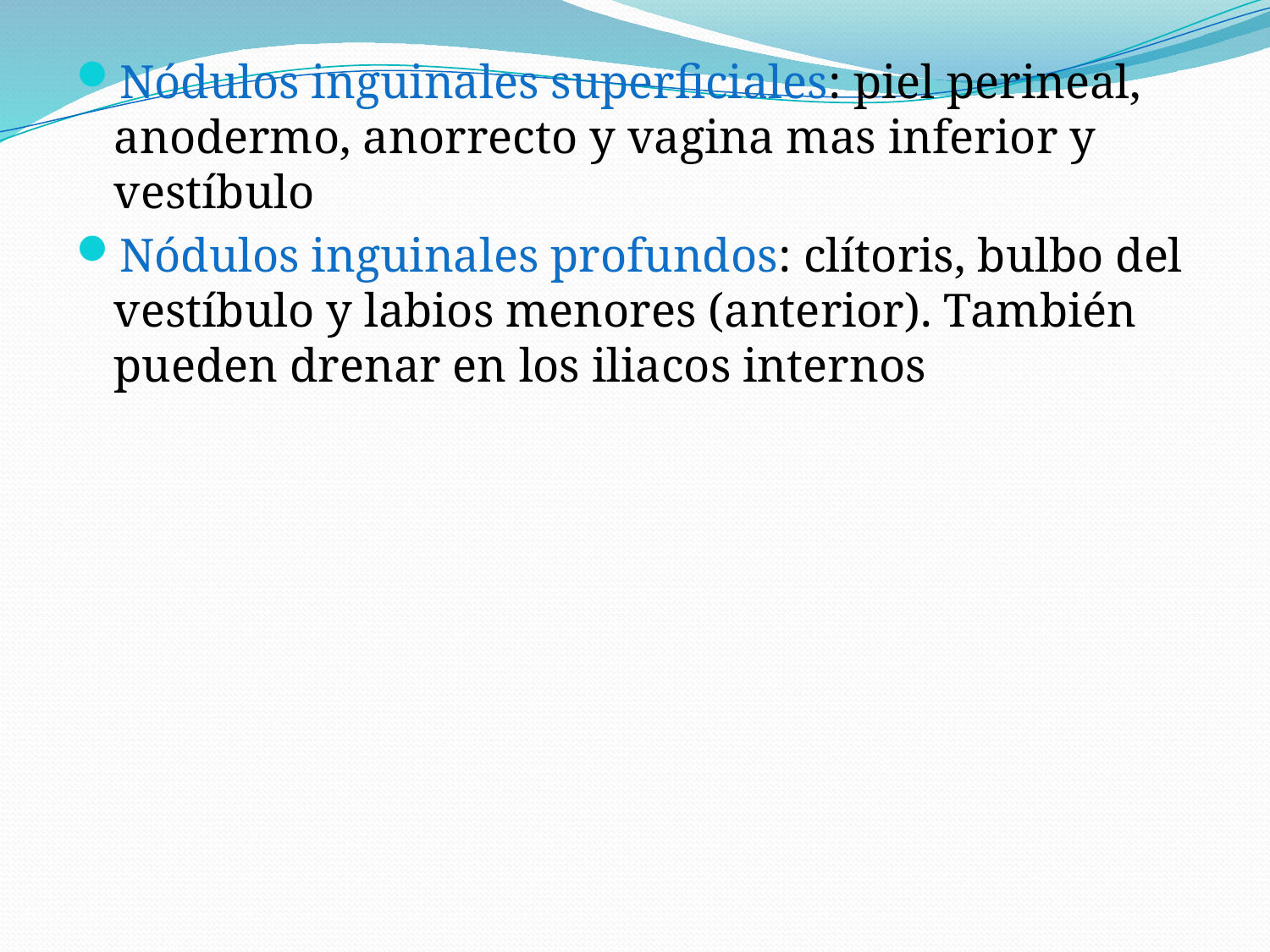

Nódulos inguinales superficiales: piel perineal, anodermo, anorrecto y vagina mas inferior y vestíbulo
Nódulos inguinales profundos: clítoris, bulbo del vestíbulo y labios menores (anterior). También pueden drenar en los iliacos internos